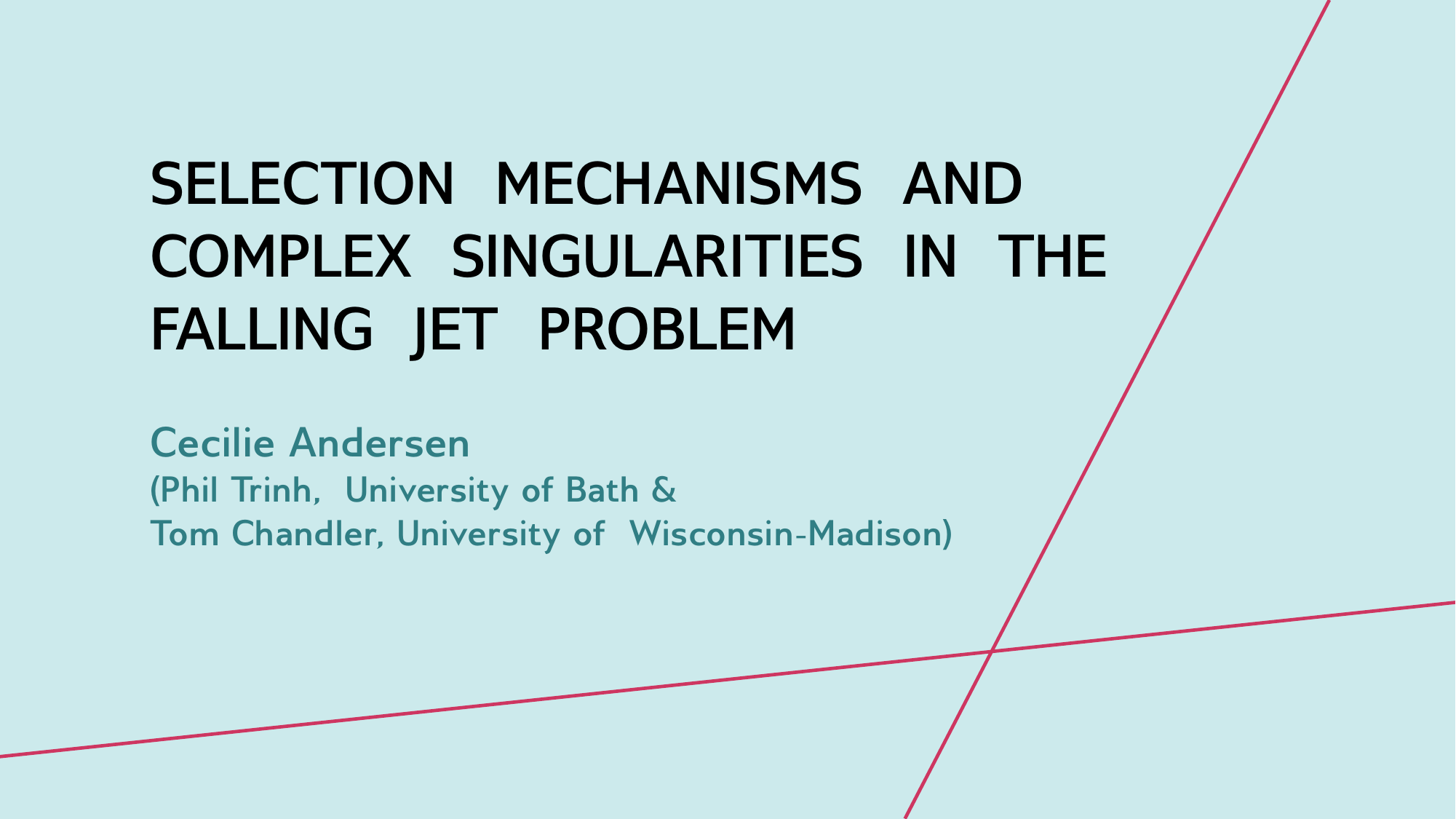

SELECTION  MECHANISMS  AND  COMPLEX  SINGULARITIES  IN  THE  FALLING  JET  PROBLEM
Cecilie Andersen
(Phil Trinh,  University of Bath &
Tom Chandler, University of  Wisconsin-Madison)